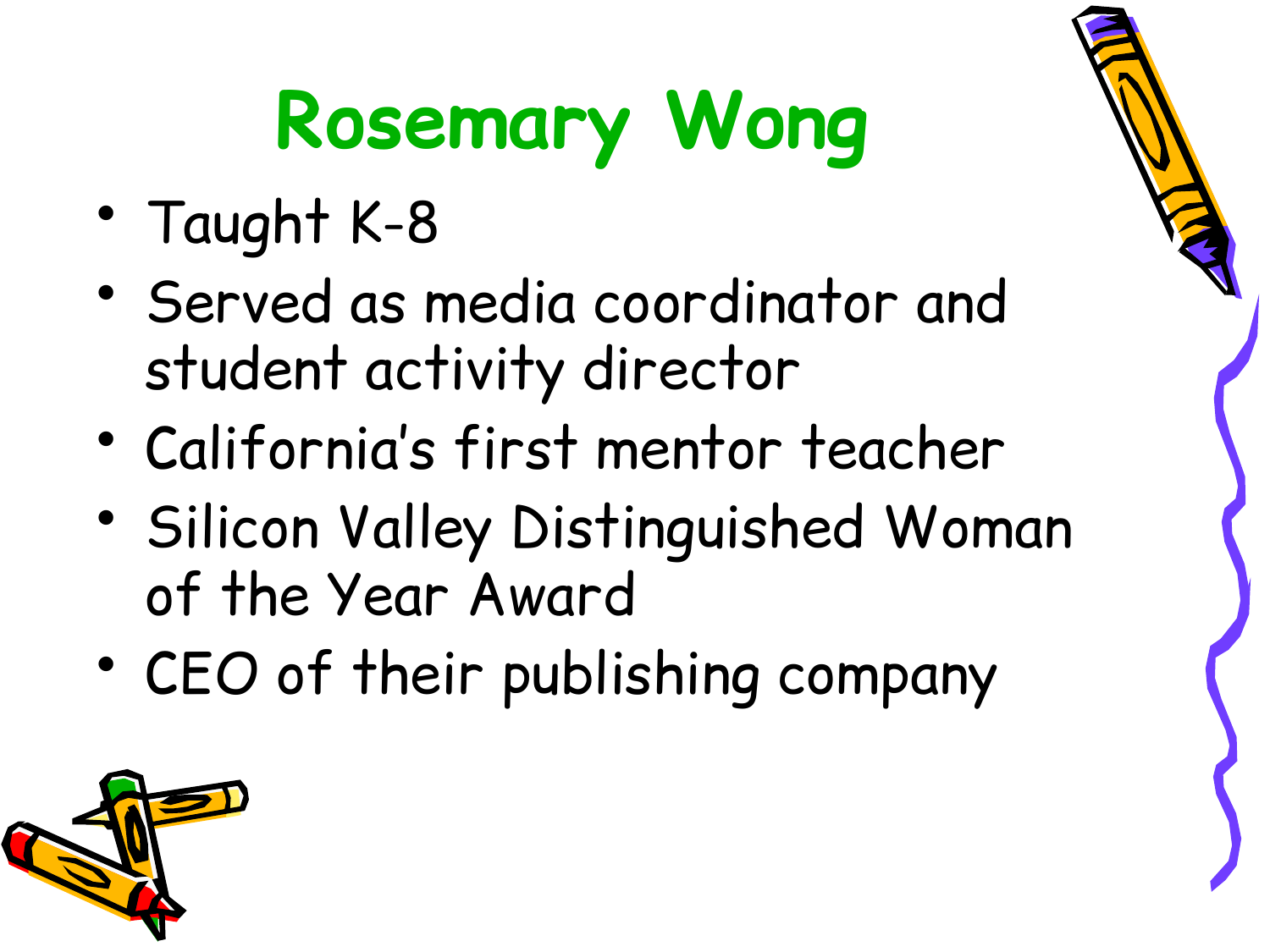

# Rosemary Wong
Taught K-8
Served as media coordinator and student activity director
California’s first mentor teacher
Silicon Valley Distinguished Woman of the Year Award
CEO of their publishing company